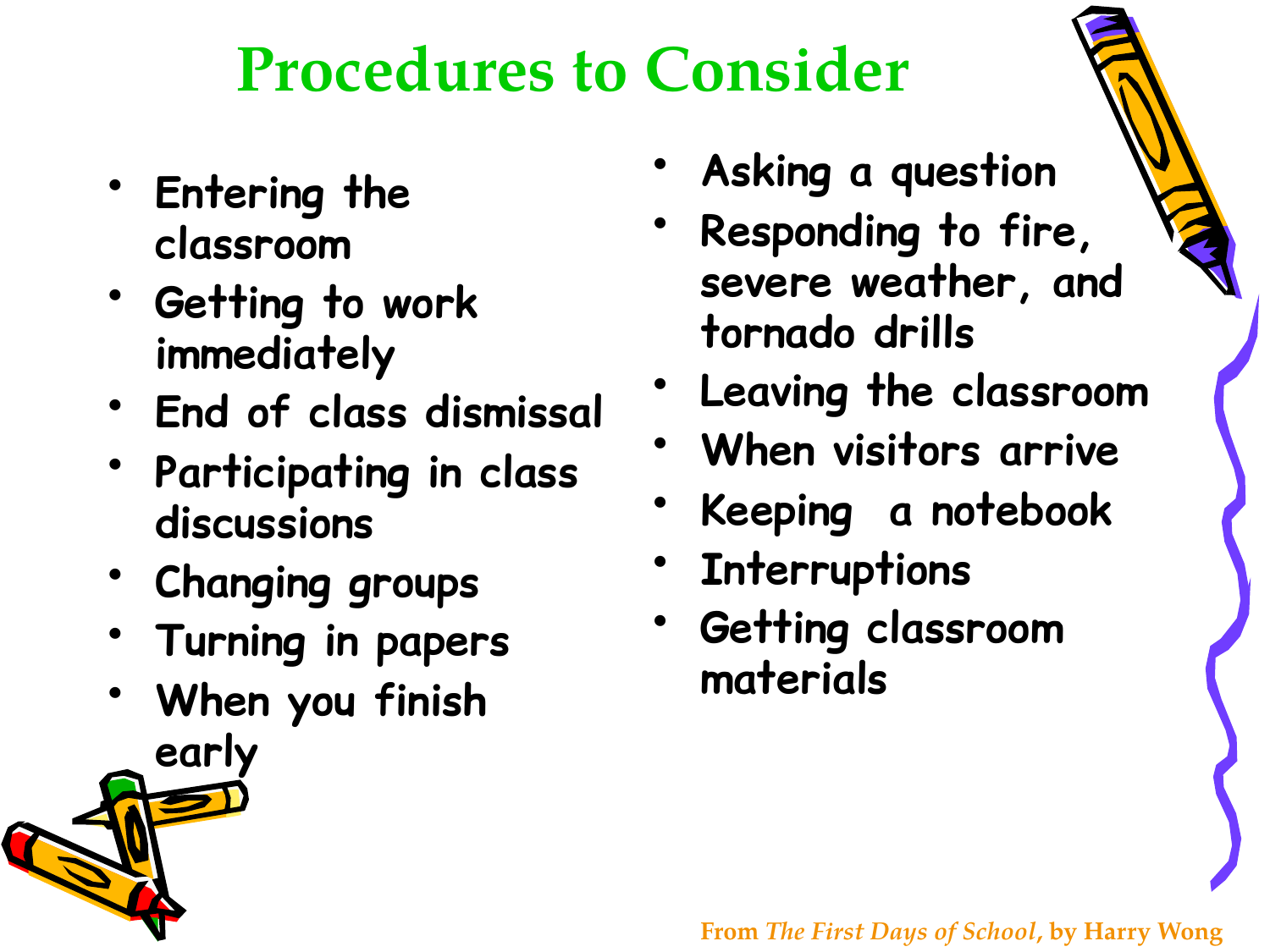

# Procedures to Consider
Asking a question
Responding to fire, severe weather, and tornado drills
Leaving the classroom
When visitors arrive
Keeping  a notebook
Interruptions
Getting classroom materials
Entering the classroom
Getting to work immediately
End of class dismissal
Participating in class discussions
Changing groups
Turning in papers
When you finish early

From The First Days of School, by Harry Wong